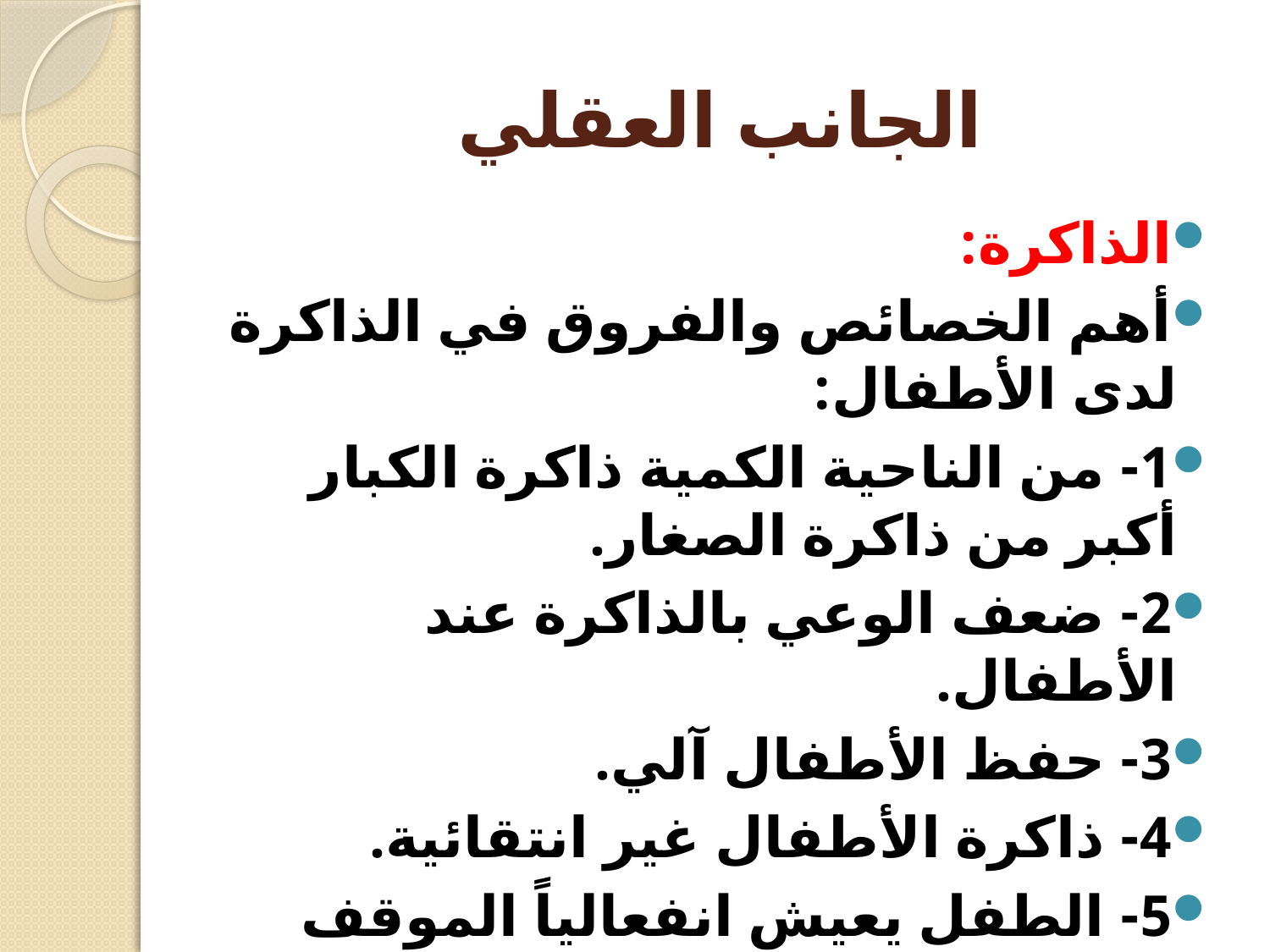

# الجانب العقلي
الذاكرة:
أهم الخصائص والفروق في الذاكرة لدى الأطفال:
1- من الناحية الكمية ذاكرة الكبار أكبر من ذاكرة الصغار.
2- ضعف الوعي بالذاكرة عند الأطفال.
3- حفظ الأطفال آلي.
4- ذاكرة الأطفال غير انتقائية.
5- الطفل يعيش انفعالياً الموقف الذي يتذكره.